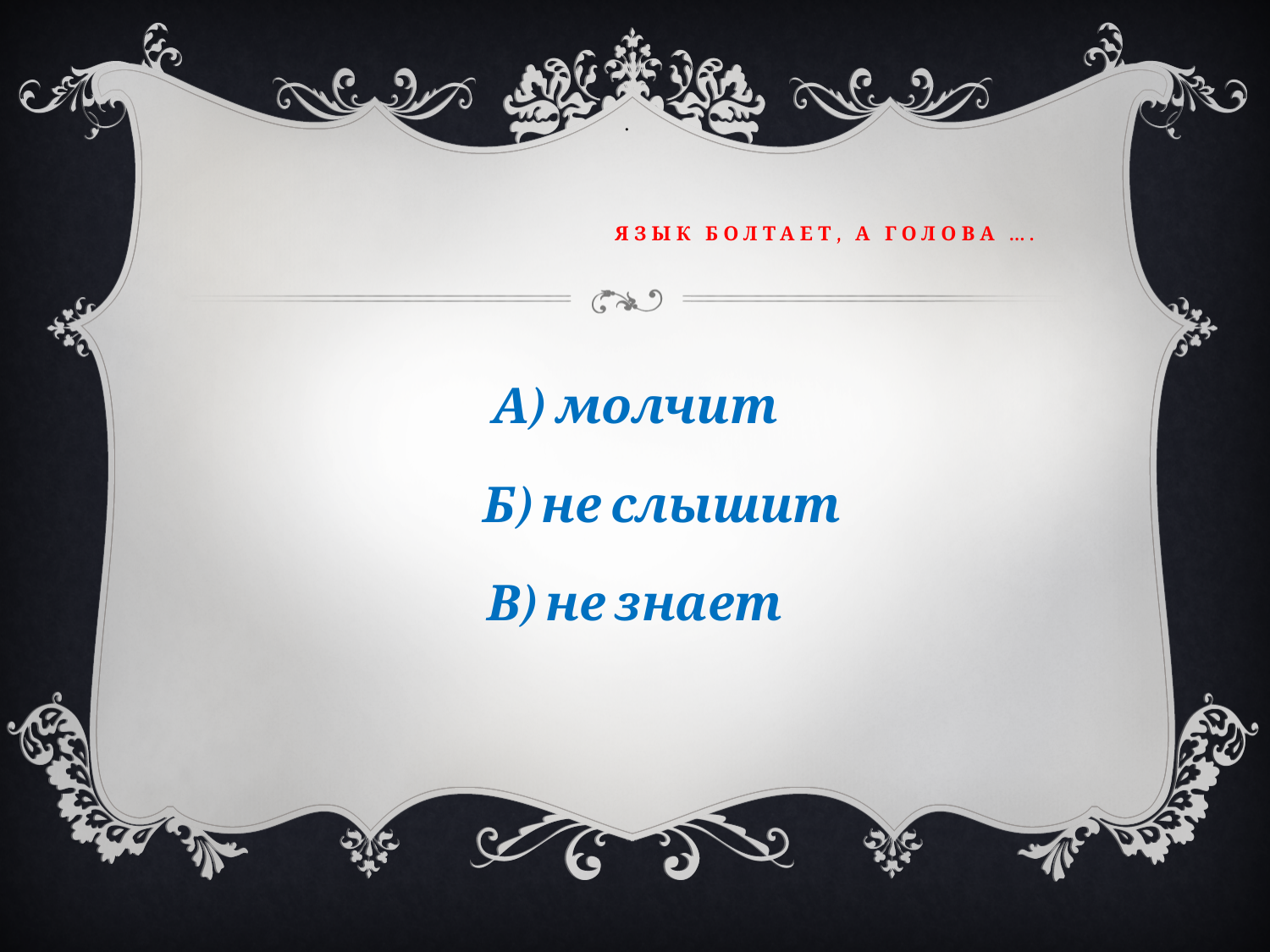

# . Язык болтает, а голова ….
А) молчит
      Б) не слышит
В) не знает